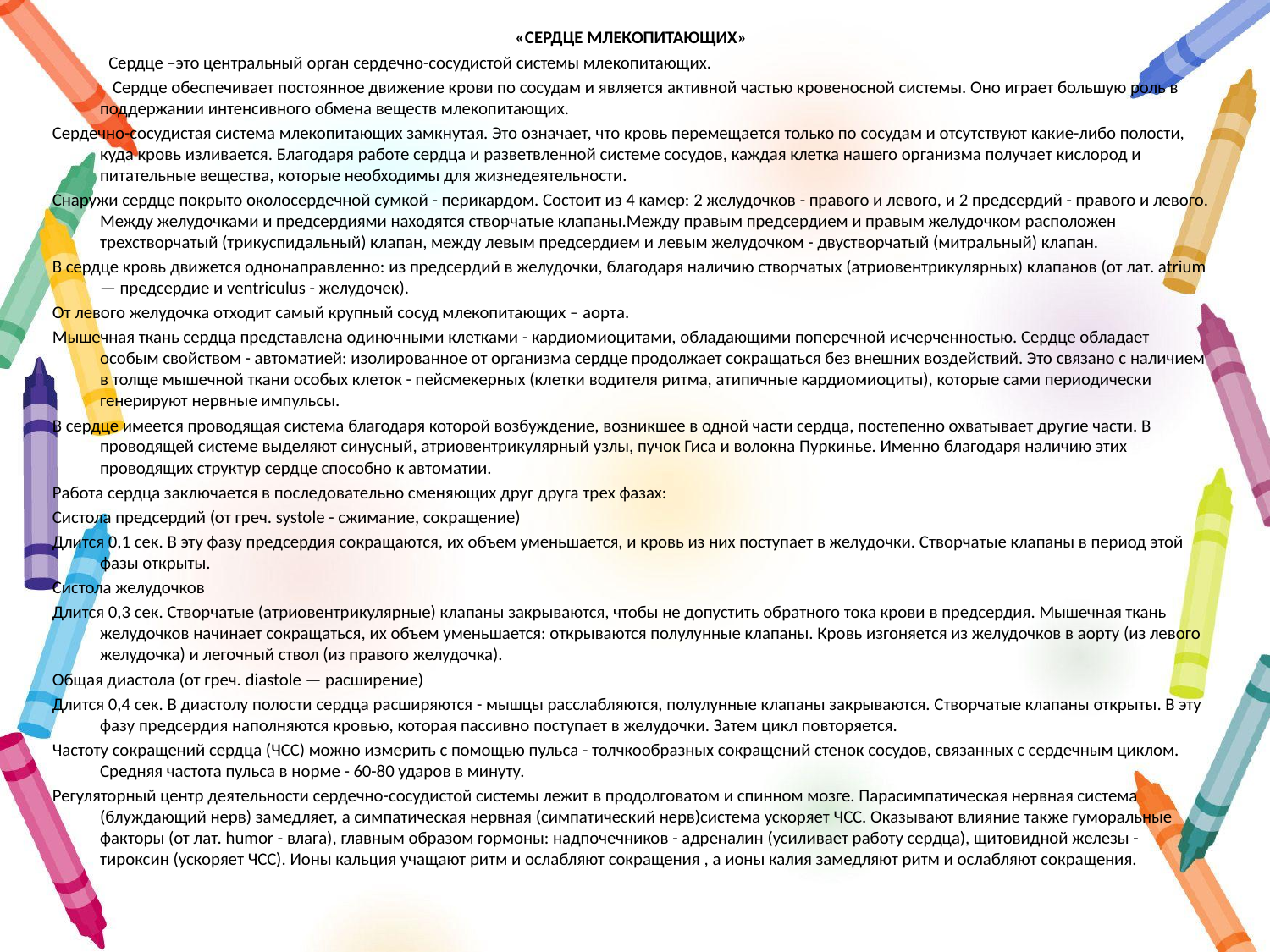

«СЕРДЦЕ МЛЕКОПИТАЮЩИХ»
              Сердце –это центральный орган сердечно-сосудистой системы млекопитающих.
               Сердце обеспечивает постоянное движение крови по сосудам и является активной частью кровеносной системы. Оно играет большую роль в поддержании интенсивного обмена веществ млекопитающих.
Сердечно-сосудистая система млекопитающих замкнутая. Это означает, что кровь перемещается только по сосудам и отсутствуют какие-либо полости, куда кровь изливается. Благодаря работе сердца и разветвленной системе сосудов, каждая клетка нашего организма получает кислород и питательные вещества, которые необходимы для жизнедеятельности.
Снаружи сердце покрыто околосердечной сумкой - перикардом. Состоит из 4 камер: 2 желудочков - правого и левого, и 2 предсердий - правого и левого. Между желудочками и предсердиями находятся створчатые клапаны.Между правым предсердием и правым желудочком расположен трехстворчатый (трикуспидальный) клапан, между левым предсердием и левым желудочком - двустворчатый (митральный) клапан.
В сердце кровь движется однонаправленно: из предсердий в желудочки, благодаря наличию створчатых (атриовентрикулярных) клапанов (от лат. atrium — предсердие и ventriculus - желудочек).
От левого желудочка отходит самый крупный сосуд млекопитающих – аорта.
Мышечная ткань сердца представлена одиночными клетками - кардиомиоцитами, обладающими поперечной исчерченностью. Сердце обладает особым свойством - автоматией: изолированное от организма сердце продолжает сокращаться без внешних воздействий. Это связано с наличием в толще мышечной ткани особых клеток - пейсмекерных (клетки водителя ритма, атипичные кардиомиоциты), которые сами периодически генерируют нервные импульсы.
В сердце имеется проводящая система благодаря которой возбуждение, возникшее в одной части сердца, постепенно охватывает другие части. В проводящей системе выделяют синусный, атриовентрикулярный узлы, пучок Гиса и волокна Пуркинье. Именно благодаря наличию этих проводящих структур сердце способно к автоматии.
Работа сердца заключается в последовательно сменяющих друг друга трех фазах:
Систола предсердий (от греч. systole - сжимание, сокращение)
Длится 0,1 сек. В эту фазу предсердия сокращаются, их объем уменьшается, и кровь из них поступает в желудочки. Створчатые клапаны в период этой фазы открыты.
Систола желудочков
Длится 0,3 сек. Створчатые (атриовентрикулярные) клапаны закрываются, чтобы не допустить обратного тока крови в предсердия. Мышечная ткань желудочков начинает сокращаться, их объем уменьшается: открываются полулунные клапаны. Кровь изгоняется из желудочков в аорту (из левого желудочка) и легочный ствол (из правого желудочка).
Общая диастола (от греч. diastole — расширение)
Длится 0,4 сек. В диастолу полости сердца расширяются - мышцы расслабляются, полулунные клапаны закрываются. Створчатые клапаны открыты. В эту фазу предсердия наполняются кровью, которая пассивно поступает в желудочки. Затем цикл повторяется.
Частоту сокращений сердца (ЧСС) можно измерить с помощью пульса - толчкообразных сокращений стенок сосудов, связанных с сердечным циклом. Средняя частота пульса в норме - 60-80 ударов в минуту.
Регуляторный центр деятельности сердечно-сосудистой системы лежит в продолговатом и спинном мозге. Парасимпатическая нервная система (блуждающий нерв) замедляет, а симпатическая нервная (симпатический нерв)система ускоряет ЧСС. Оказывают влияние также гуморальные факторы (от лат. humor - влага), главным образом гормоны: надпочечников - адреналин (усиливает работу сердца), щитовидной железы - тироксин (ускоряет ЧСС). Ионы кальция учащают ритм и ослабляют сокращения , а ионы калия замедляют ритм и ослабляют сокращения.